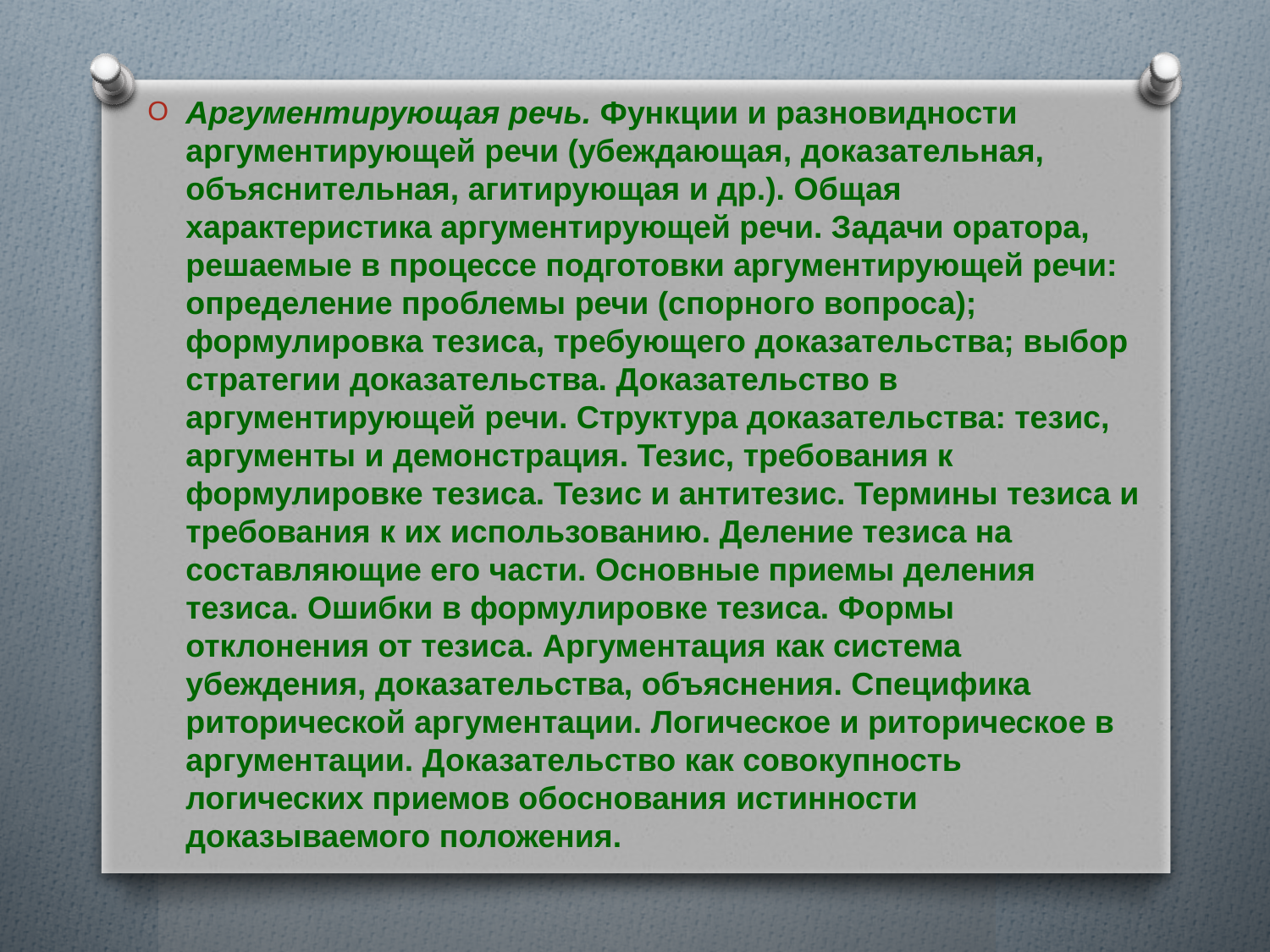

Аргументирующая речь. Функции и разновидности аргументирующей речи (убеждающая, доказательная, объяснительная, агитирующая и др.). Общая характеристика аргументирующей речи. Задачи оратора, решаемые в процессе подготовки аргументирующей речи: определение проблемы речи (спорного вопроса); формулировка тезиса, требующего доказательства; выбор стратегии доказательства. Доказательство в аргументирующей речи. Структура доказательства: тезис, аргументы и демонстрация. Тезис, требования к формулировке тезиса. Тезис и антитезис. Термины тезиса и требования к их использованию. Деление тезиса на составляющие его части. Основные приемы деления тезиса. Ошибки в формулировке тезиса. Формы отклонения от тезиса. Аргументация как система убеждения, доказательства, объяснения. Специфика риторической аргументации. Логическое и риторическое в аргументации. Доказательство как совокупность логических приемов обоснования истинности доказываемого положения.